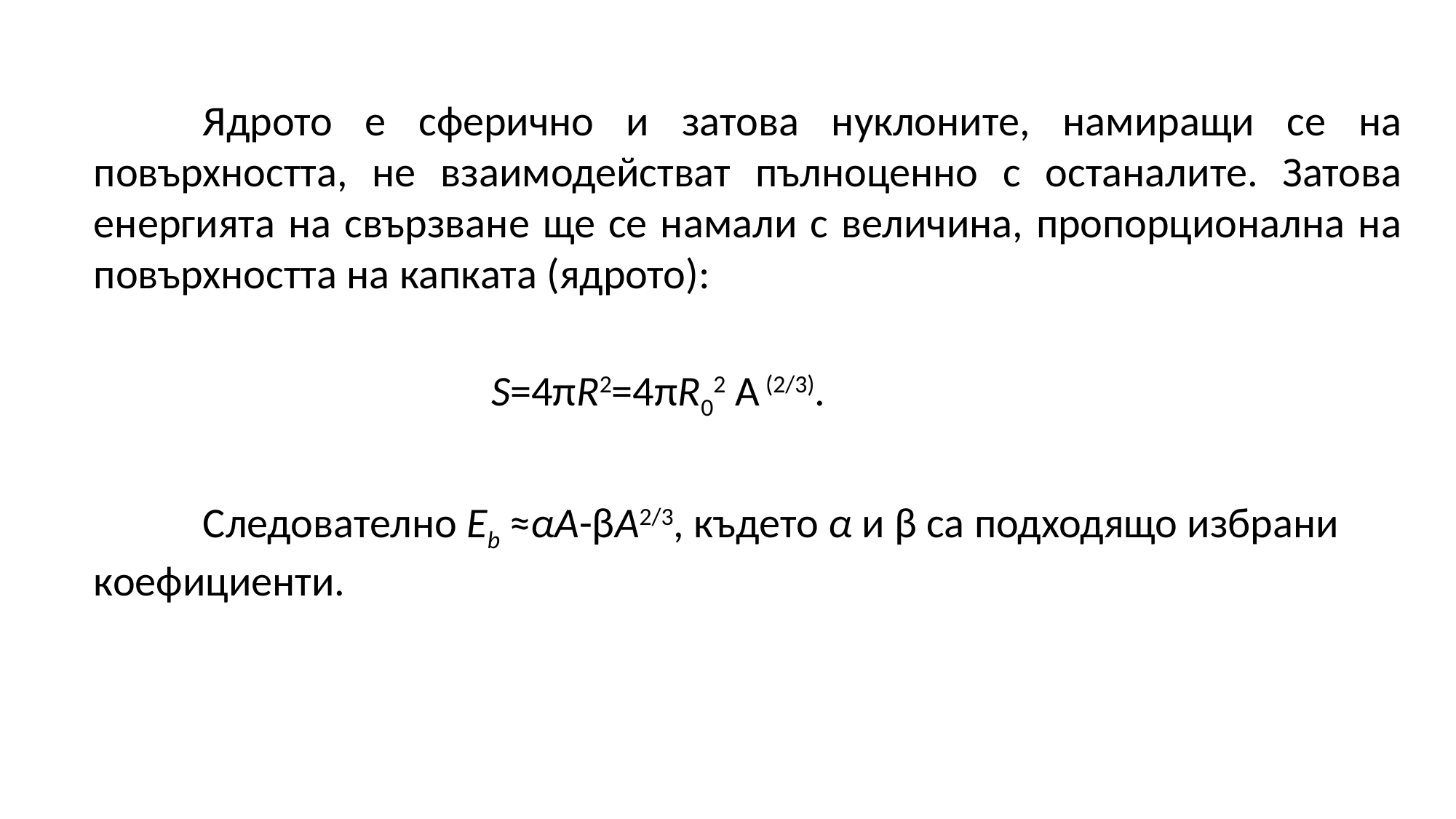

Ядрото е сферично и затова нуклоните, намиращи се на повърхността, не взаимодействат пълноценно с останалите. Затова енергията на свързване ще се намали с величина, пропорционална на повърхността на капката (ядрото):
S=4πR2=4πR02 A (2/3).
	Следователно Eb ≈αA-βA2/3, където α и β са подходящо избрани коефициенти.